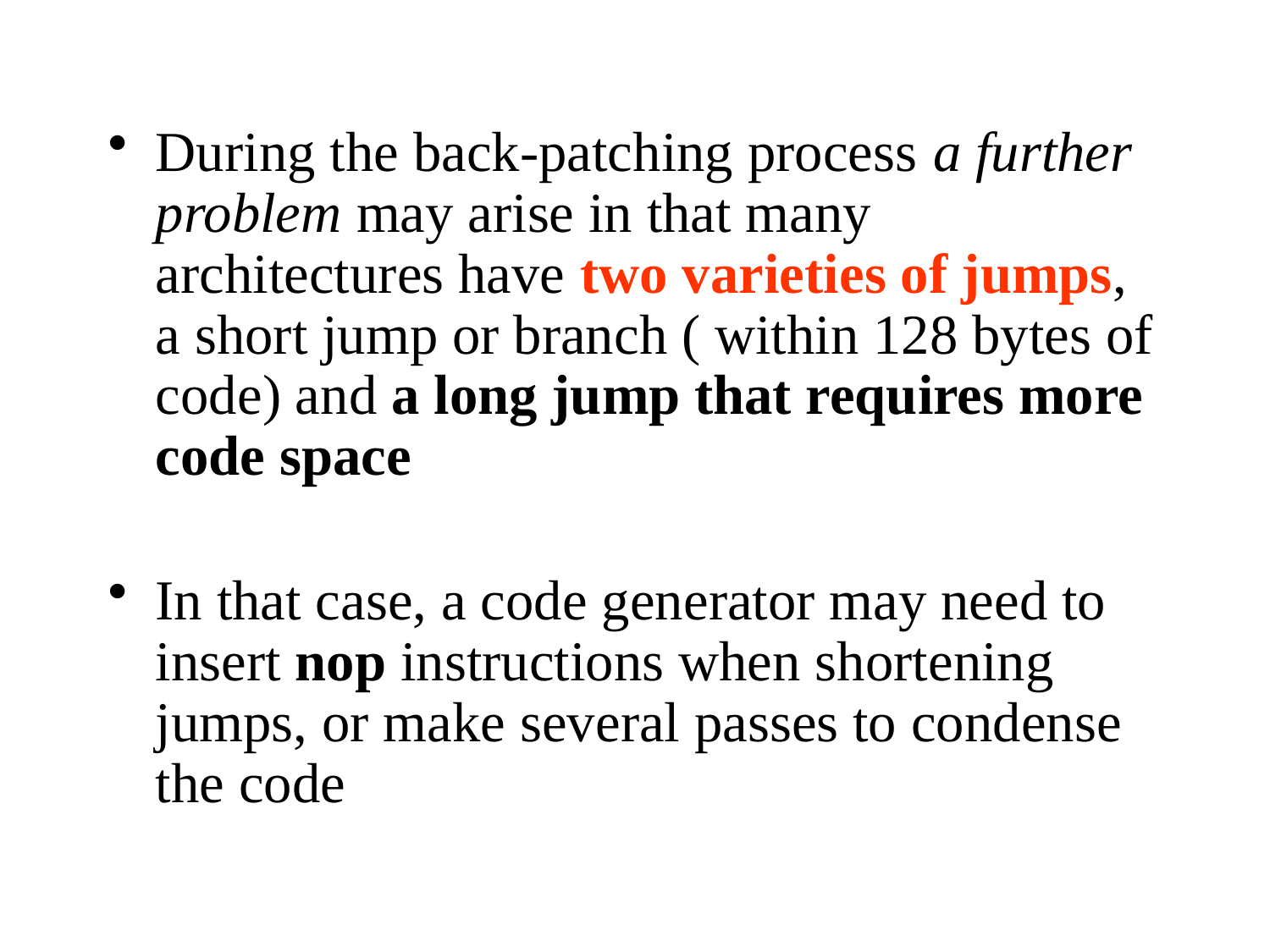

During the back-patching process a further problem may arise in that many architectures have two varieties of jumps, a short jump or branch ( within 128 bytes of code) and a long jump that requires more code space

In that case, a code generator may need to insert nop instructions when shortening jumps, or make several passes to condense the code